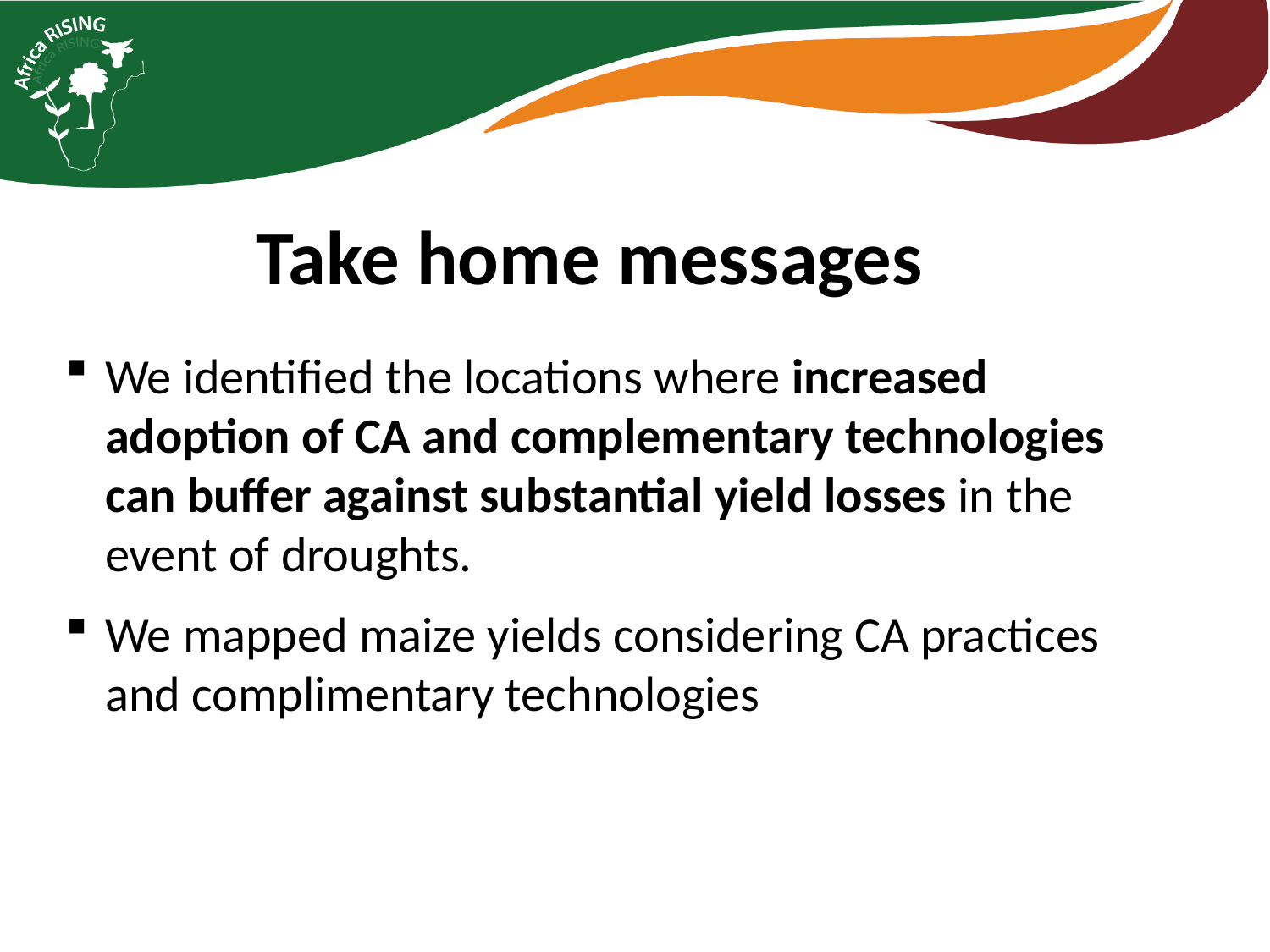

# Take home messages
We identified the locations where increased adoption of CA and complementary technologies can buffer against substantial yield losses in the event of droughts.
We mapped maize yields considering CA practices and complimentary technologies